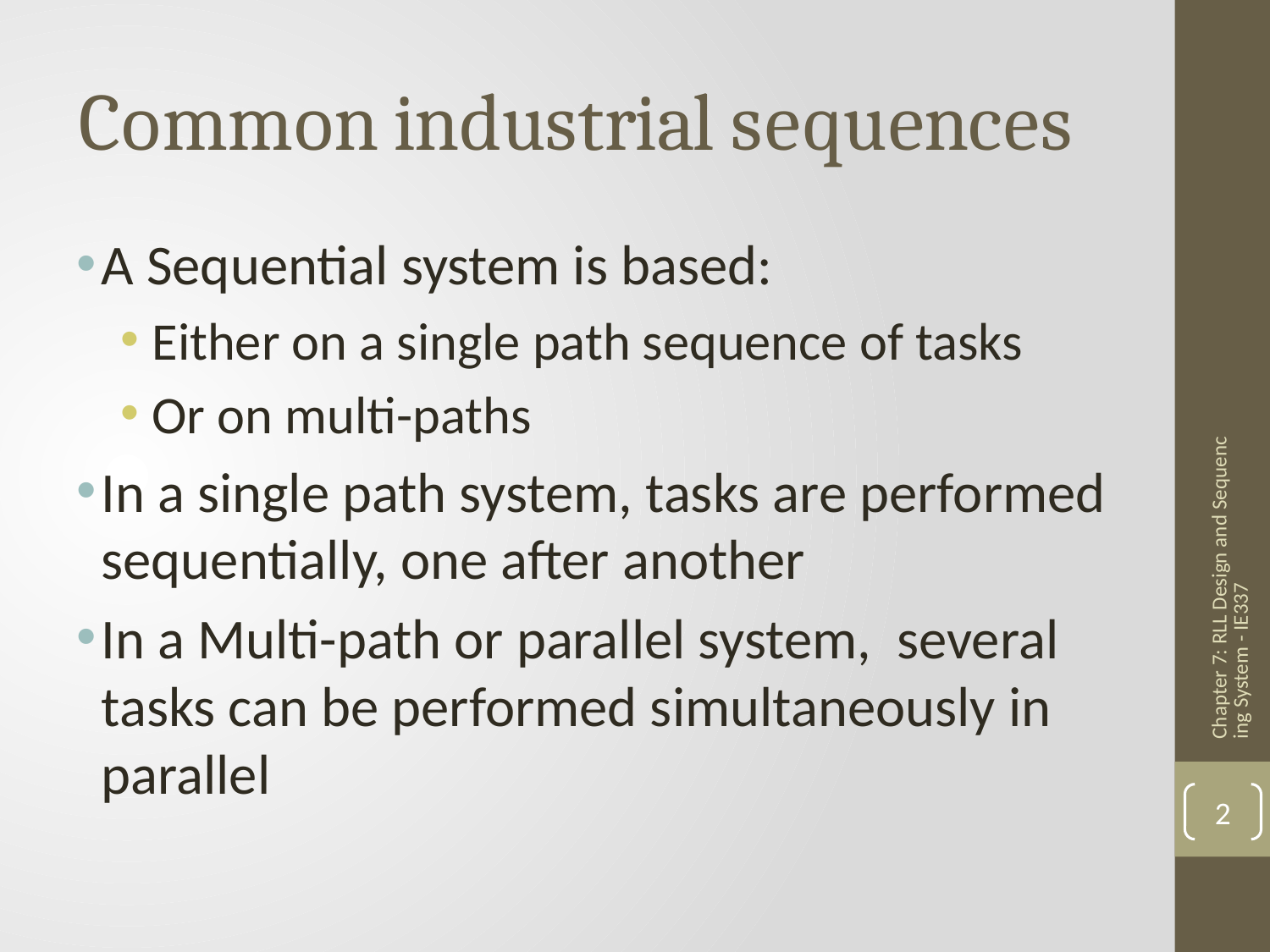

# Common industrial sequences
A Sequential system is based:
Either on a single path sequence of tasks
Or on multi-paths
In a single path system, tasks are performed sequentially, one after another
In a Multi-path or parallel system,  several tasks can be performed simultaneously in parallel

Chapter 7: RLL Design and Sequencing System - IE337
2